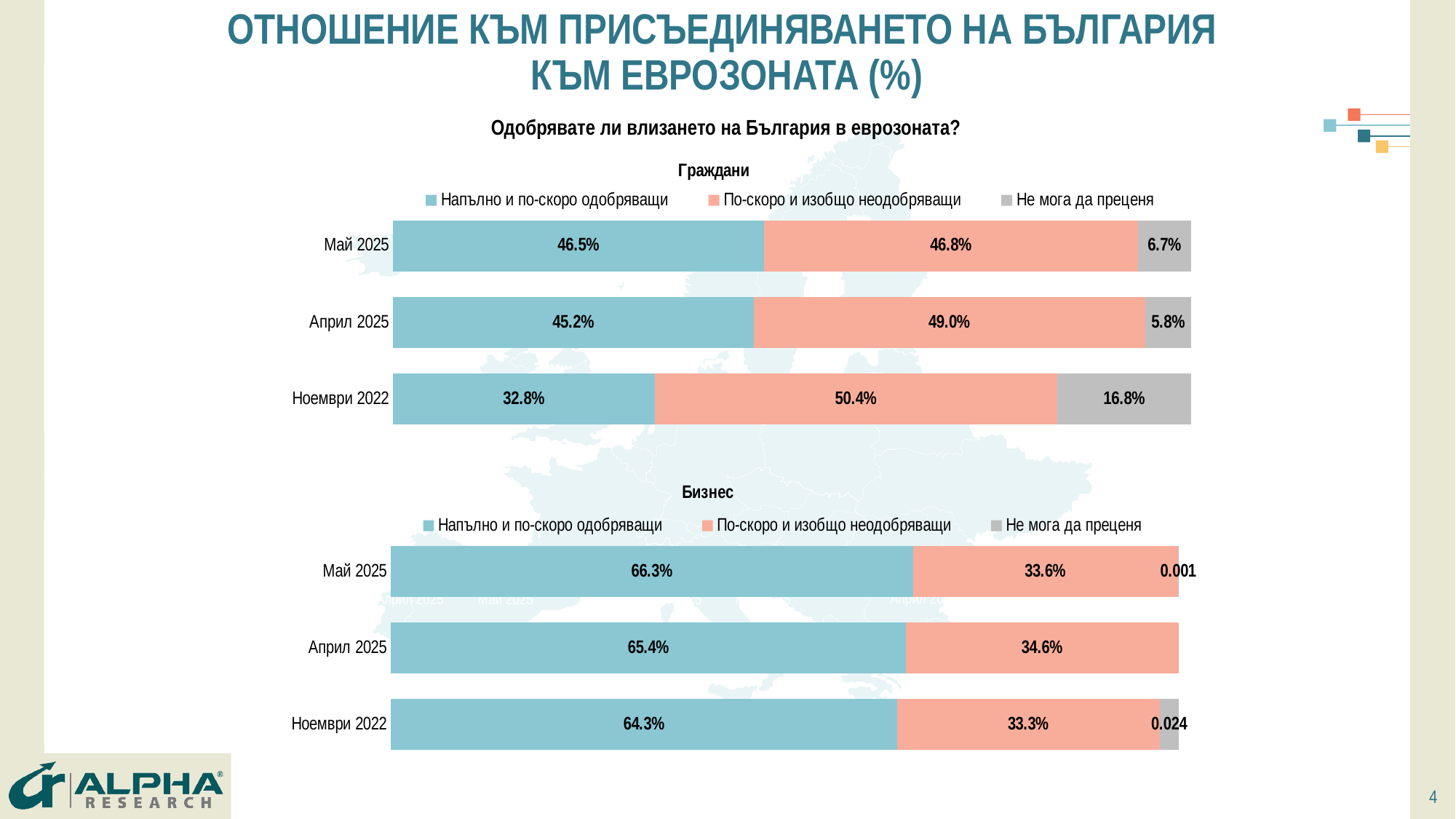

# ОТНОШЕНИЕ КЪМ ПРИСЪЕДИНЯВАНЕТО НА БЪЛГАРИЯ КЪМ ЕВРОЗОНАТА (%)
Одобрявате ли влизането на България в еврозоната?

### Chart: Граждани

| Category | Напълно и по-скоро одобряващи | По-скоро и изобщо неодобряващи | Не мога да преценя |
|---|---|---|---|
| Ноември 2022 | 0.328 | 0.504 | 0.168 |
| Април 2025 | 0.452 | 0.49 | 0.058 |
| Май 2025 | 0.465 | 0.468 | 0.067 |

### Chart: Бизнес

| Category | Напълно и по-скоро одобряващи | По-скоро и изобщо неодобряващи | Не мога да преценя |
|---|---|---|---|
| Ноември 2022 | 0.643 | 0.333 | 0.024 |
| Април 2025 | 0.654 | 0.346 | None |
| Май 2025 | 0.663 | 0.336 | 0.001 |

| Април 2025 | Май 2025 |
| --- | --- |
| Април 2025 | Май 2025 |
| --- | --- |
| Април 2025 | Май 2025 |
| --- | --- |
| Април 2025 | Май 2025 |
| --- | --- |
4